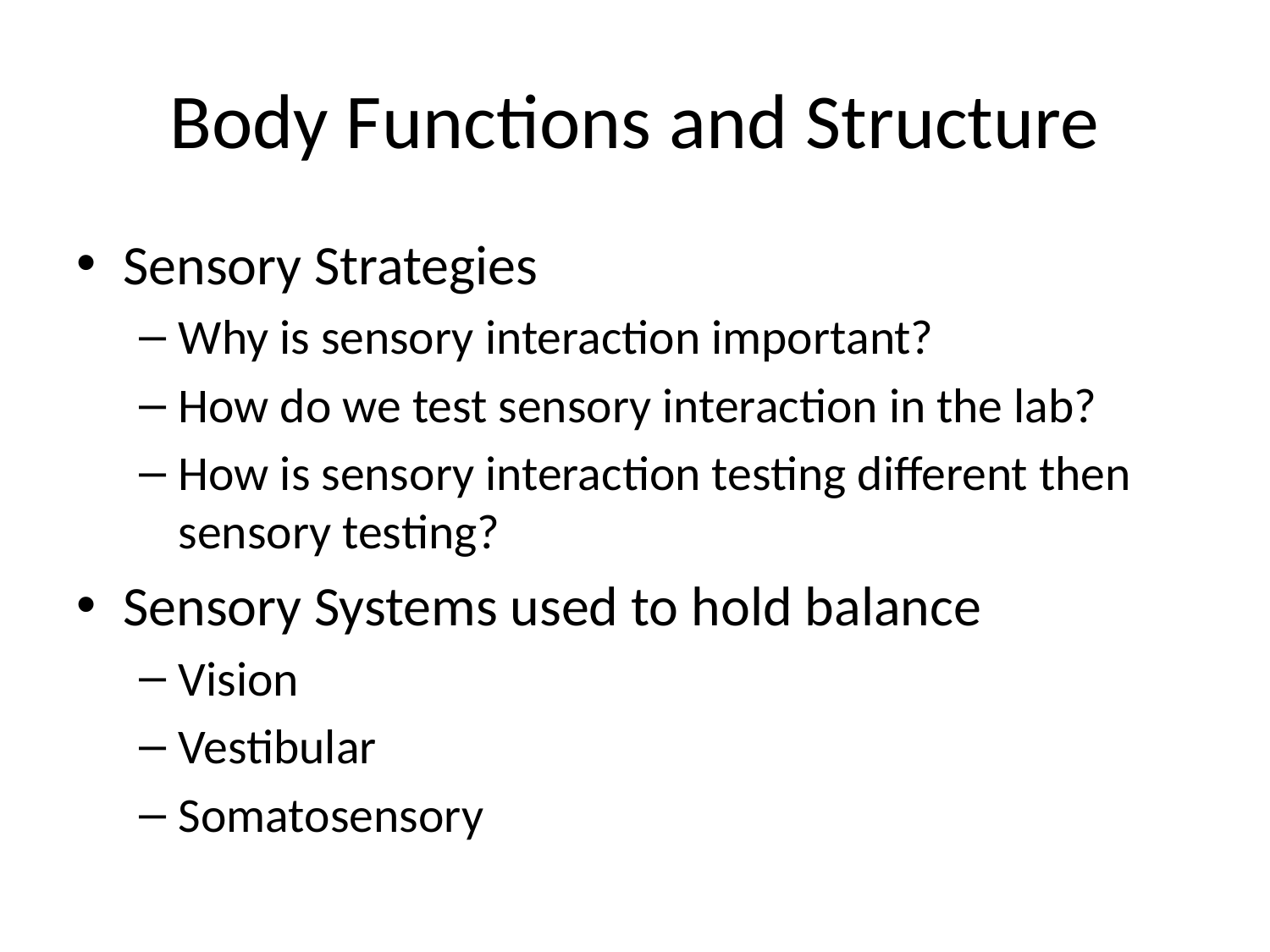

# Body Functions and Structure
Sensory Strategies
Why is sensory interaction important?
How do we test sensory interaction in the lab?
How is sensory interaction testing different then sensory testing?
Sensory Systems used to hold balance
Vision
Vestibular
Somatosensory